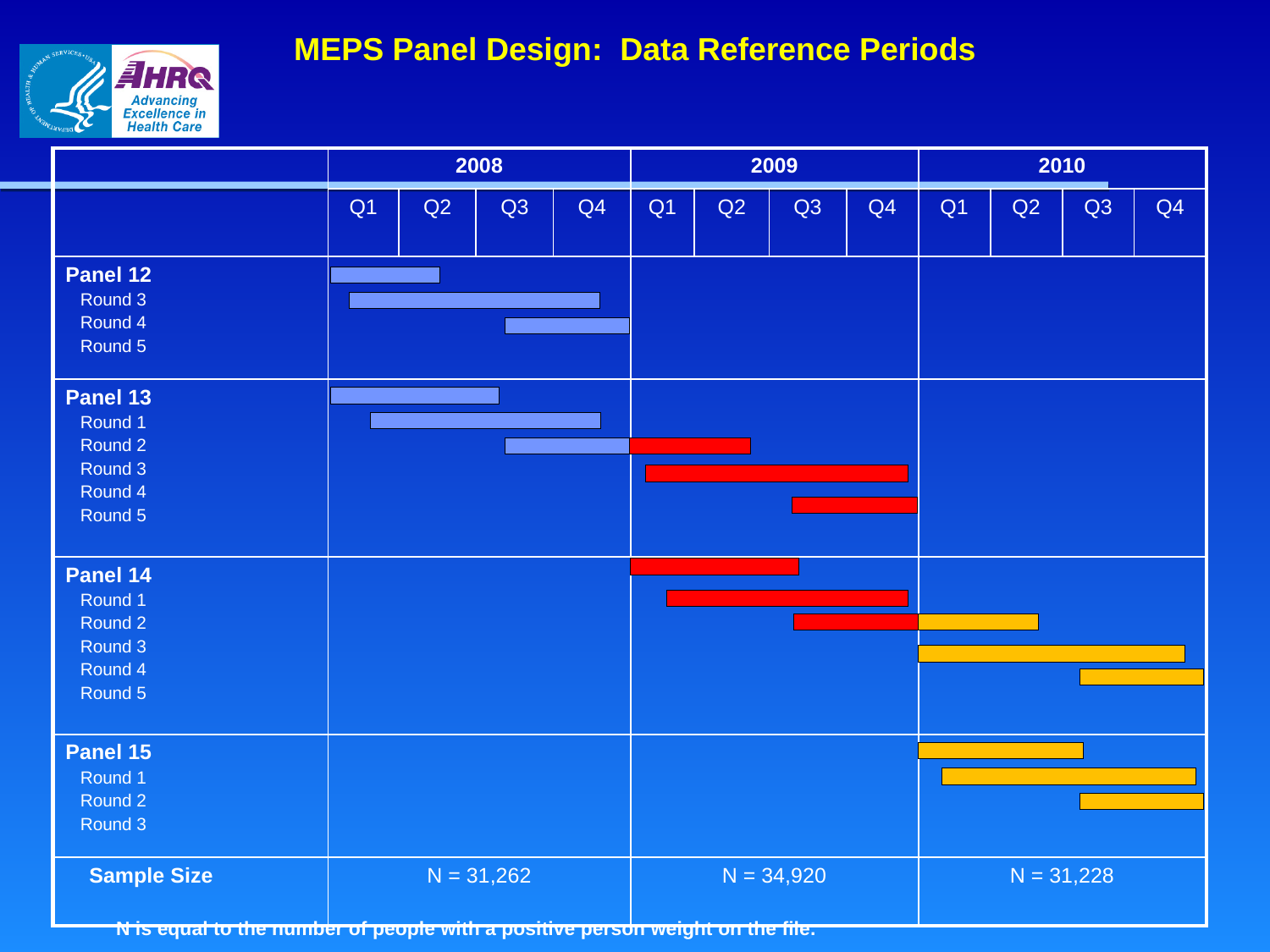

# MEPS Panel Design:  Data Reference Periods
|  | 2008 |  |  |  | 2009 |  |  |  | 2010 |  |  |  |
| --- | --- | --- | --- | --- | --- | --- | --- | --- | --- | --- | --- | --- |
|  | Q1 | Q2 | Q3 | Q4 | Q1 | Q2 | Q3 | Q4 | Q1 | Q2 | Q3 | Q4 |
| Panel 12 Round 3 Round 4 Round 5 |  |  |  |  |  |  |  |  |  |  |  |  |
| Panel 13 Round 1 Round 2 Round 3 Round 4 Round 5 |  |  |  |  |  |  |  |  |  |  |  |  |
| Panel 14 Round 1 Round 2 Round 3 Round 4 Round 5 |  |  |  |  |  |  |  |  |  |  |  |  |
| Panel 15 Round 1 Round 2 Round 3 |  |  |  |  |  |  |  |  |  |  |  |  |
| Sample Size | N = 31,262 |  |  |  | N = 34,920 |  |  |  | N = 31,228 |  |  |  |

N is equal to the number of people with a positive person weight on the file.